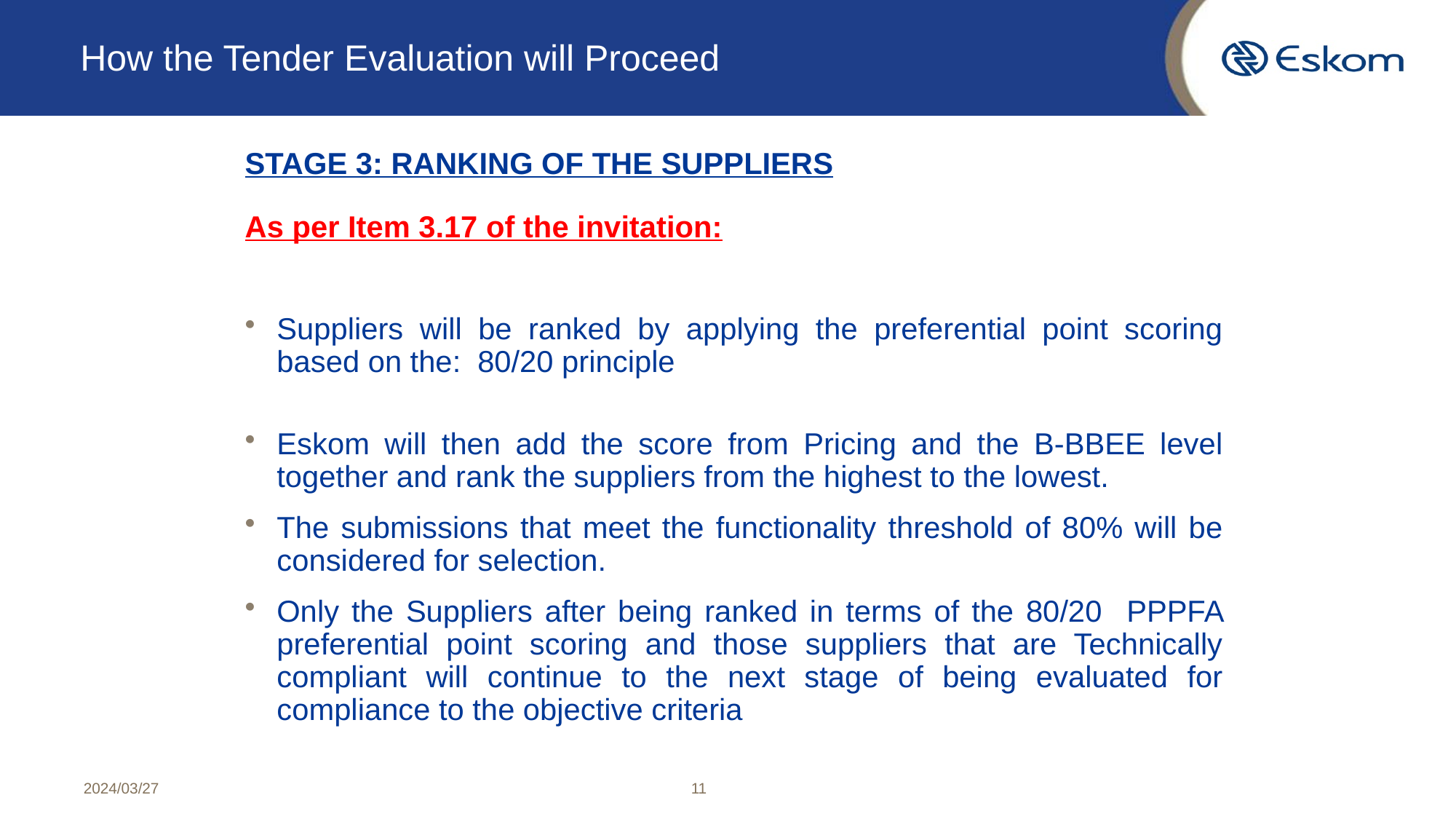

# How the Tender Evaluation will Proceed
STAGE 3: RANKING OF THE SUPPLIERS
As per Item 3.17 of the invitation:

Suppliers will be ranked by applying the preferential point scoring based on the:  80/20 principle

Eskom will then add the score from Pricing and the B-BBEE level together and rank the suppliers from the highest to the lowest.
The submissions that meet the functionality threshold of 80% will be considered for selection.
Only the Suppliers after being ranked in terms of the 80/20  PPPFA preferential point scoring and those suppliers that are Technically compliant will continue to the next stage of being evaluated for compliance to the objective criteria
2024/03/27
11